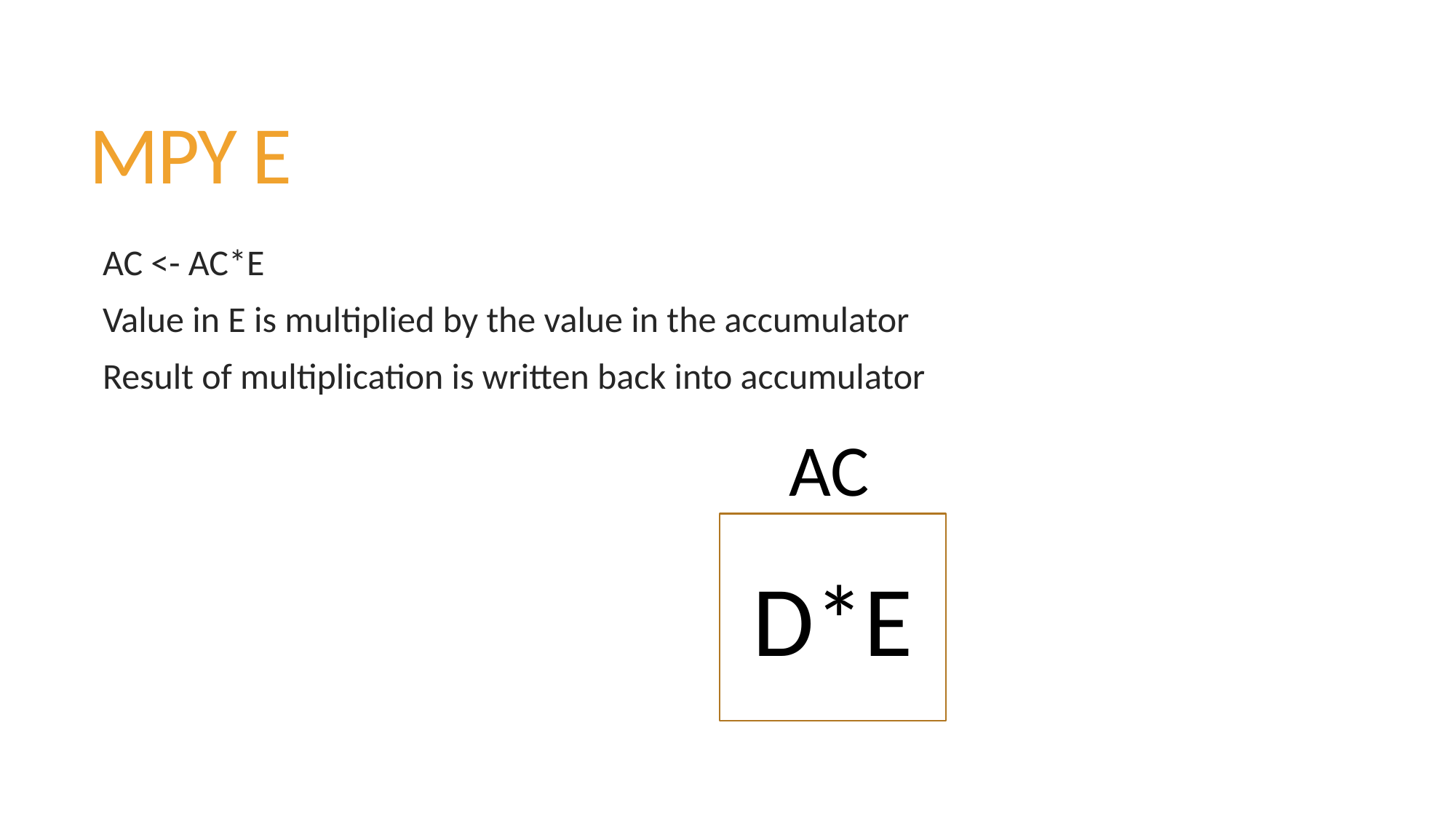

# MPY E
AC <- AC*E
Value in E is multiplied by the value in the accumulator
Result of multiplication is written back into accumulator

AC

D*E